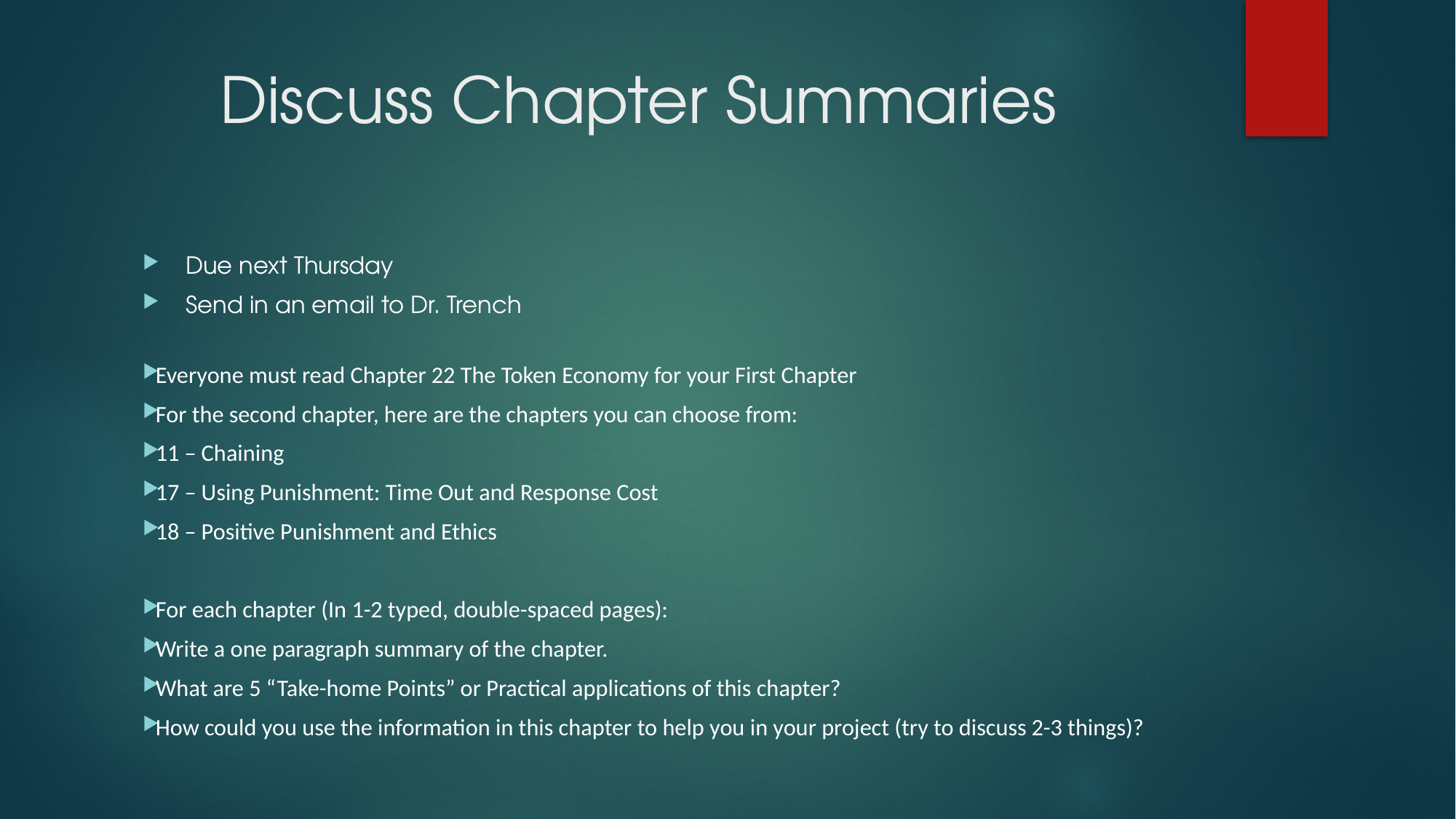

# Discuss Chapter Summaries
Due next Thursday
Send in an email to Dr. Trench

Everyone must read Chapter 22 The Token Economy for your First Chapter
For the second chapter, here are the chapters you can choose from:
11 – Chaining
17 – Using Punishment: Time Out and Response Cost
18 – Positive Punishment and Ethics

For each chapter (In 1-2 typed, double-spaced pages):
Write a one paragraph summary of the chapter.
What are 5 “Take-home Points” or Practical applications of this chapter?
How could you use the information in this chapter to help you in your project (try to discuss 2-3 things)?